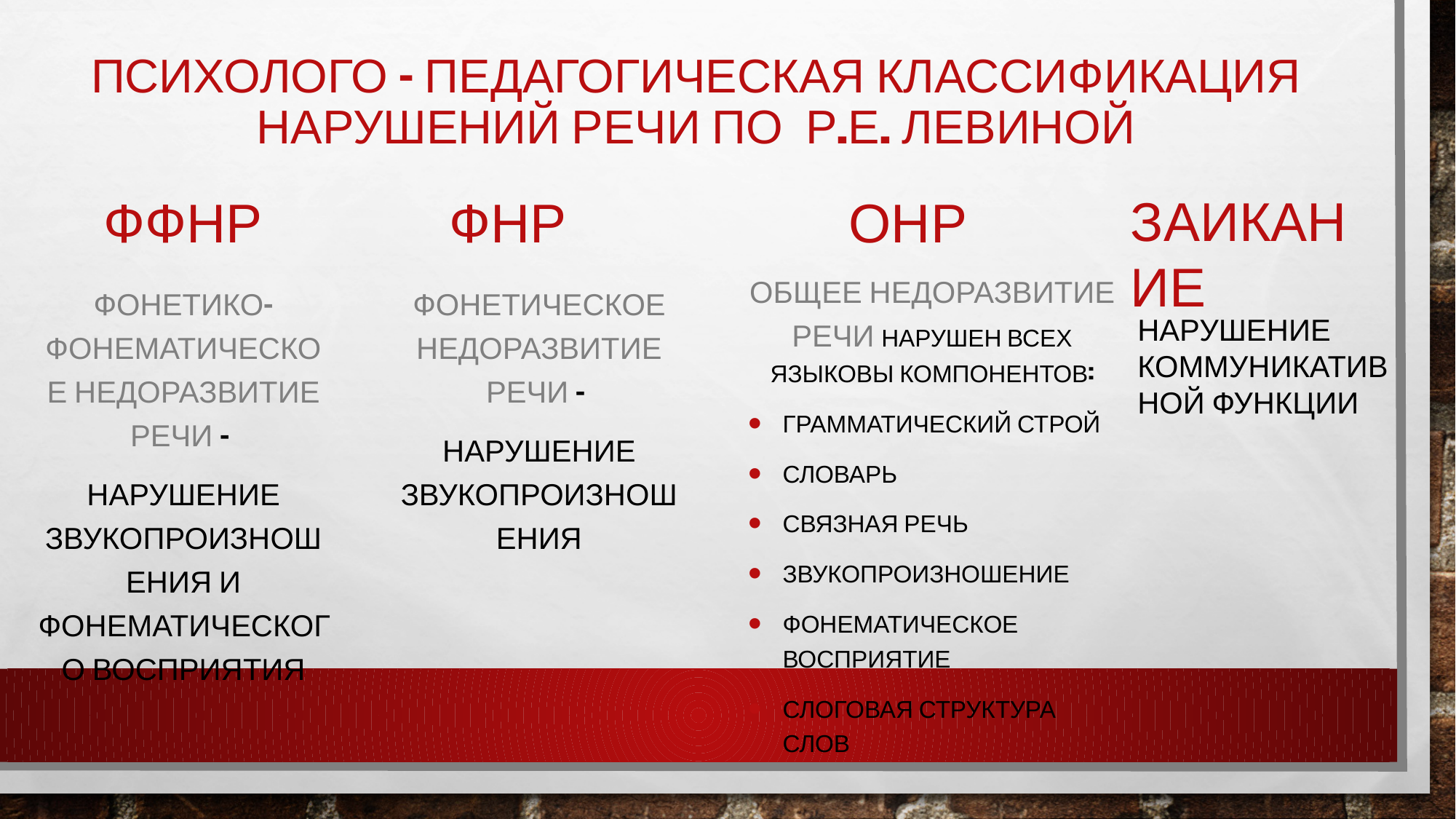

# ПСИХОЛОГО - ПЕДАГОГИЧЕСКАЯ КЛАССИФИКАЦИЯ НАРУШЕНИЙ РЕЧИ ПО  Р.Е. ЛЕВИНОЙ

    ЗАИКАНИЕ
ФФНР
ФНР
ОНР
ОБЩЕЕ НЕДОРАЗВИТИЕ РЕЧИ НАРУШЕН ВСЕХ ЯЗЫКОВЫ КОМПОНЕНТОВ:
Грамматический строй
Словарь
Связная речь
Звукопроизношение
Фонематическое восприятие
Слоговая структура слов
ФОНЕТИКО-ФОНЕМАТИЧЕСКОЕ Недоразвитие речи -
НАРУШЕНИЕ ЗВУКОПРОИЗНОШЕНИЯ И ФОНЕМАТИЧЕСКОГО ВОСПРИЯТИЯ
ФОНЕТИЧЕСКОЕ недоразвитие речи -
НАРУШЕНИЕ ЗВУКОПРОИЗНОШЕНИЯ

НАРУШЕНИЕ КОММУНИКАТИВНОЙ ФУНКЦИИ